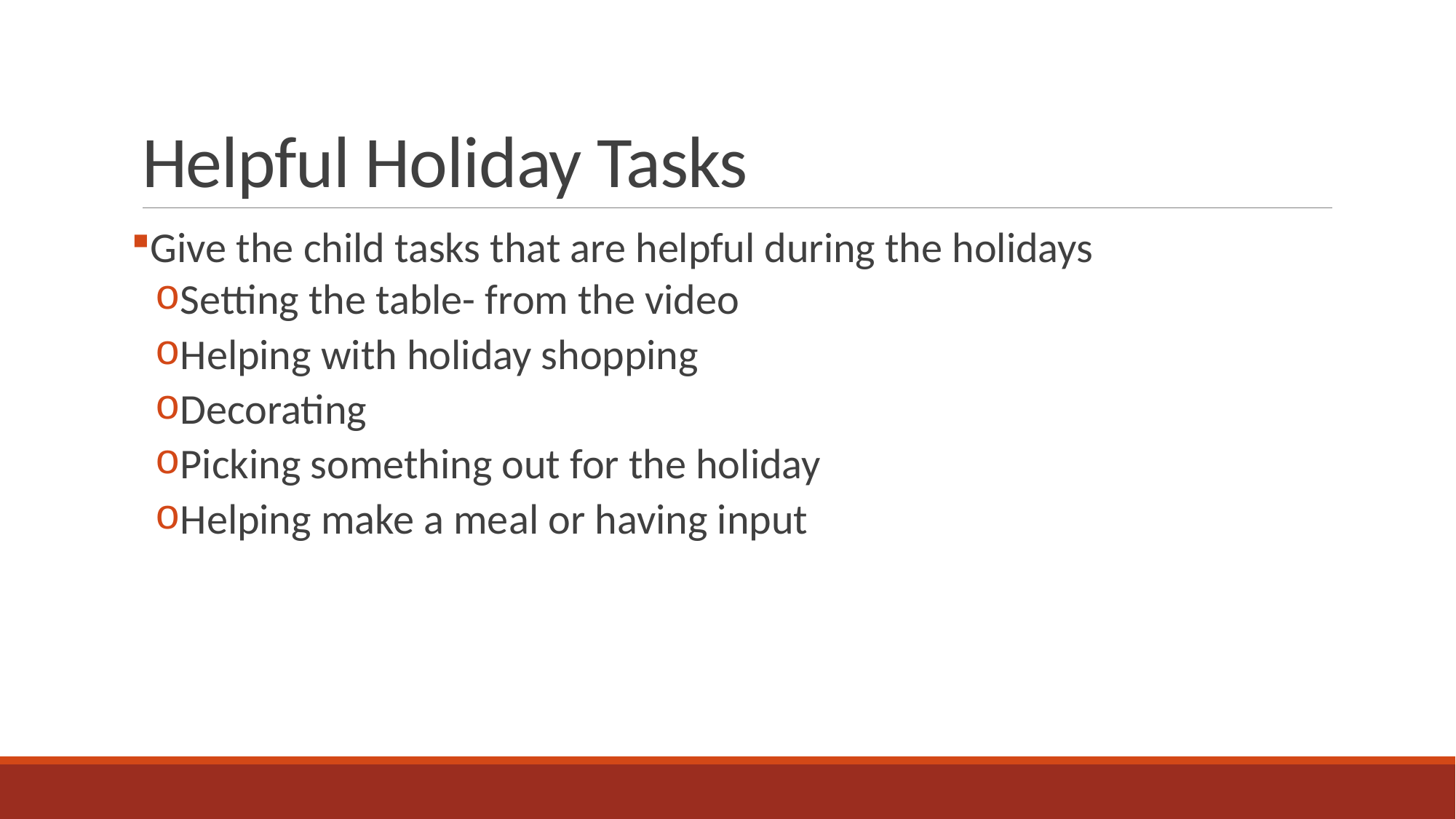

# Helpful Holiday Tasks
Give the child tasks that are helpful during the holidays
Setting the table- from the video
Helping with holiday shopping
Decorating
Picking something out for the holiday
Helping make a meal or having input